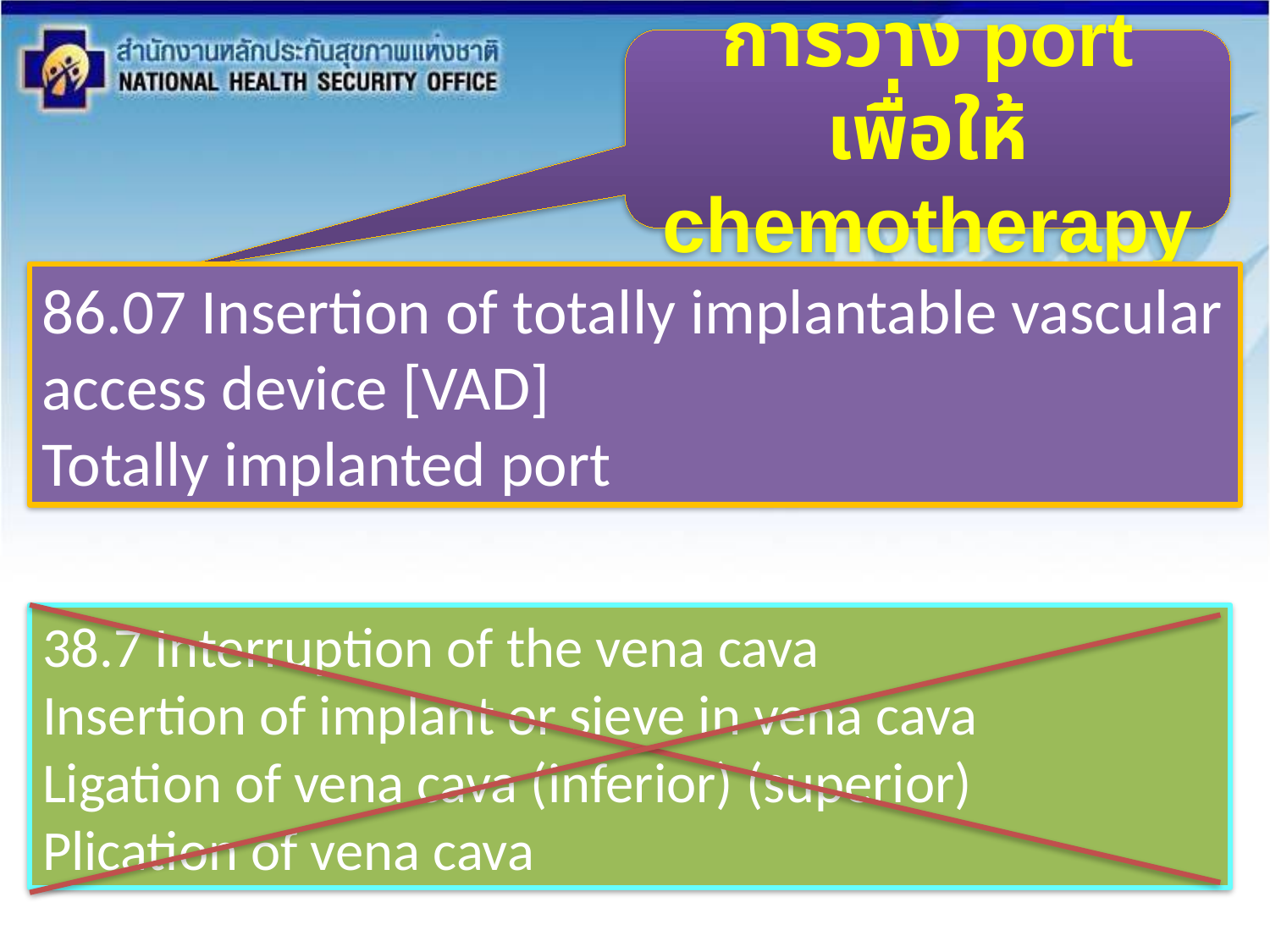

การวาง port เพื่อให้ chemotherapy
86.07 Insertion of totally implantable vascular access device [VAD]
Totally implanted port
38.7 Interruption of the vena cava
Insertion of implant or sieve in vena cava
Ligation of vena cava (inferior) (superior)
Plication of vena cava